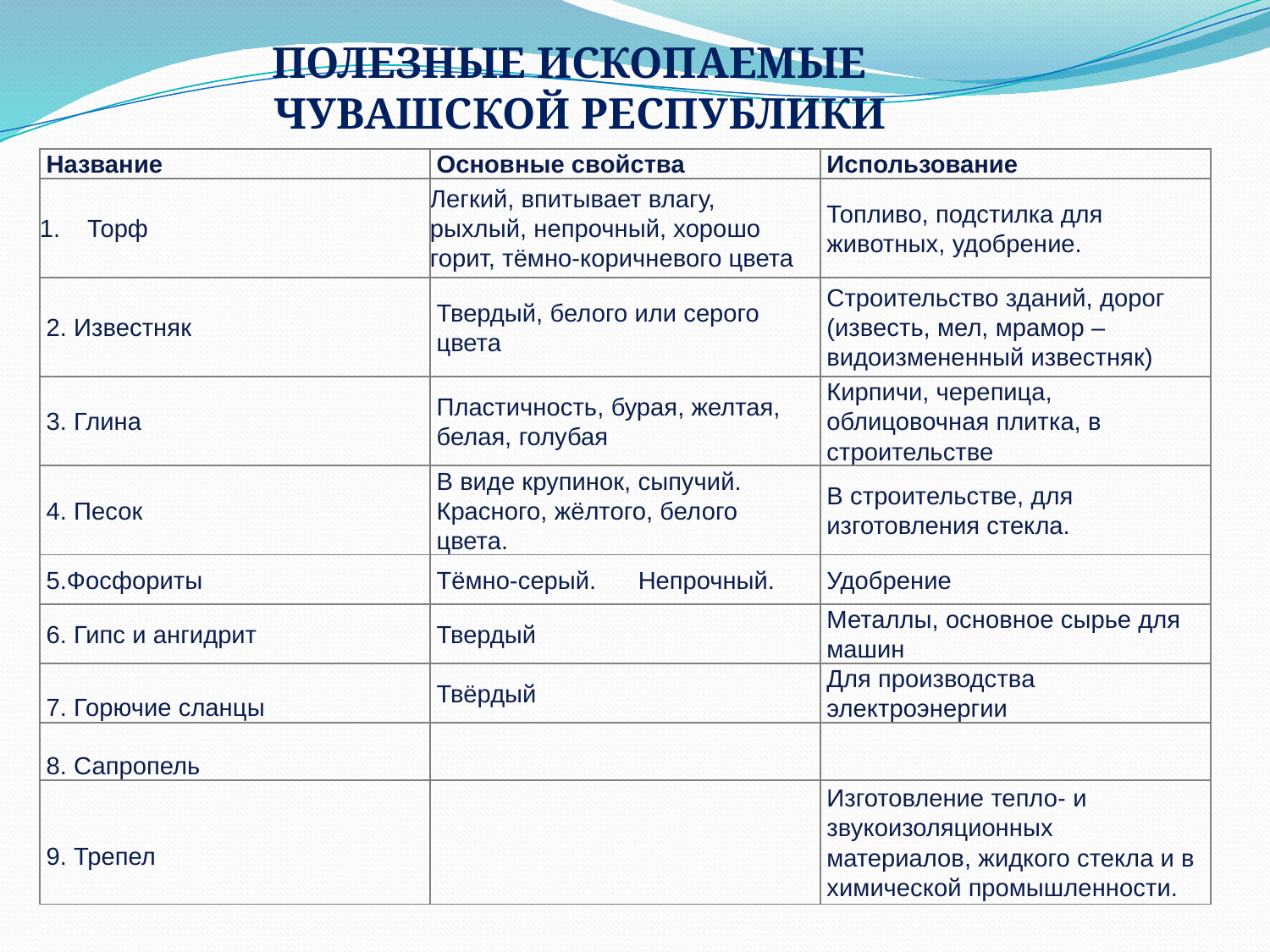

Полезные ископаемые
Чувашской республики
| Название | Основные свойства | Использование |
| --- | --- | --- |
| Торф | Легкий, впитывает влагу, рыхлый, непрочный, хорошо горит, тёмно-коричневого цвета | Топливо, подстилка для животных, удобрение. |
| 2. Известняк | Твердый, белого или серого цвета | Строительство зданий, дорог (известь, мел, мрамор – видоизмененный известняк) |
| 3. Глина | Пластичность, бурая, желтая, белая, голубая | Кирпичи, черепица, облицовочная плитка, в строительстве |
| 4. Песок | В виде крупинок, сыпучий. Красного, жёлтого, белого цвета. | В строительстве, для изготовления стекла. |
| 5.Фосфориты | Тёмно-серый. Непрочный. | Удобрение |
| 6. Гипс и ангидрит | Твердый | Металлы, основное сырье для машин |
| 7. Горючие сланцы | Твёрдый | Для производства электроэнергии |
| 8. Сапропель |  |  |
| 9. Трепел |  | Изготовление тепло- и звукоизоляционных материалов, жидкого стекла и в химической промышленности. |